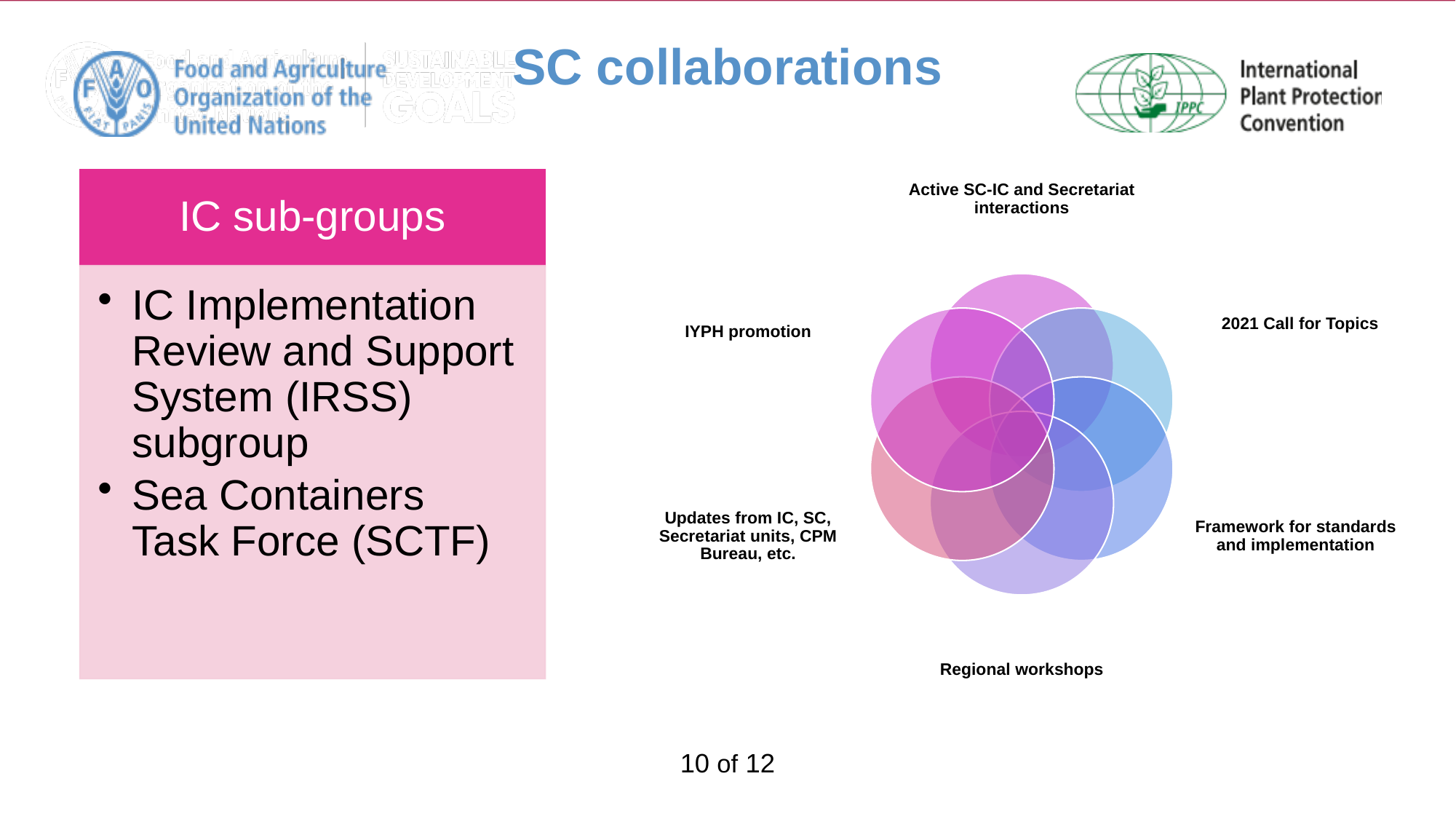

# SC collaborations
IC sub-groups
IC Implementation Review and Support System (IRSS) subgroup
Sea Containers Task Force (SCTF)
Active SC-IC and Secretariat interactions
2021 Call for Topics
Framework for standards and implementation
Regional workshops
Updates from IC, SC, Secretariat units, CPM Bureau, etc.
IYPH promotion
10 of 12